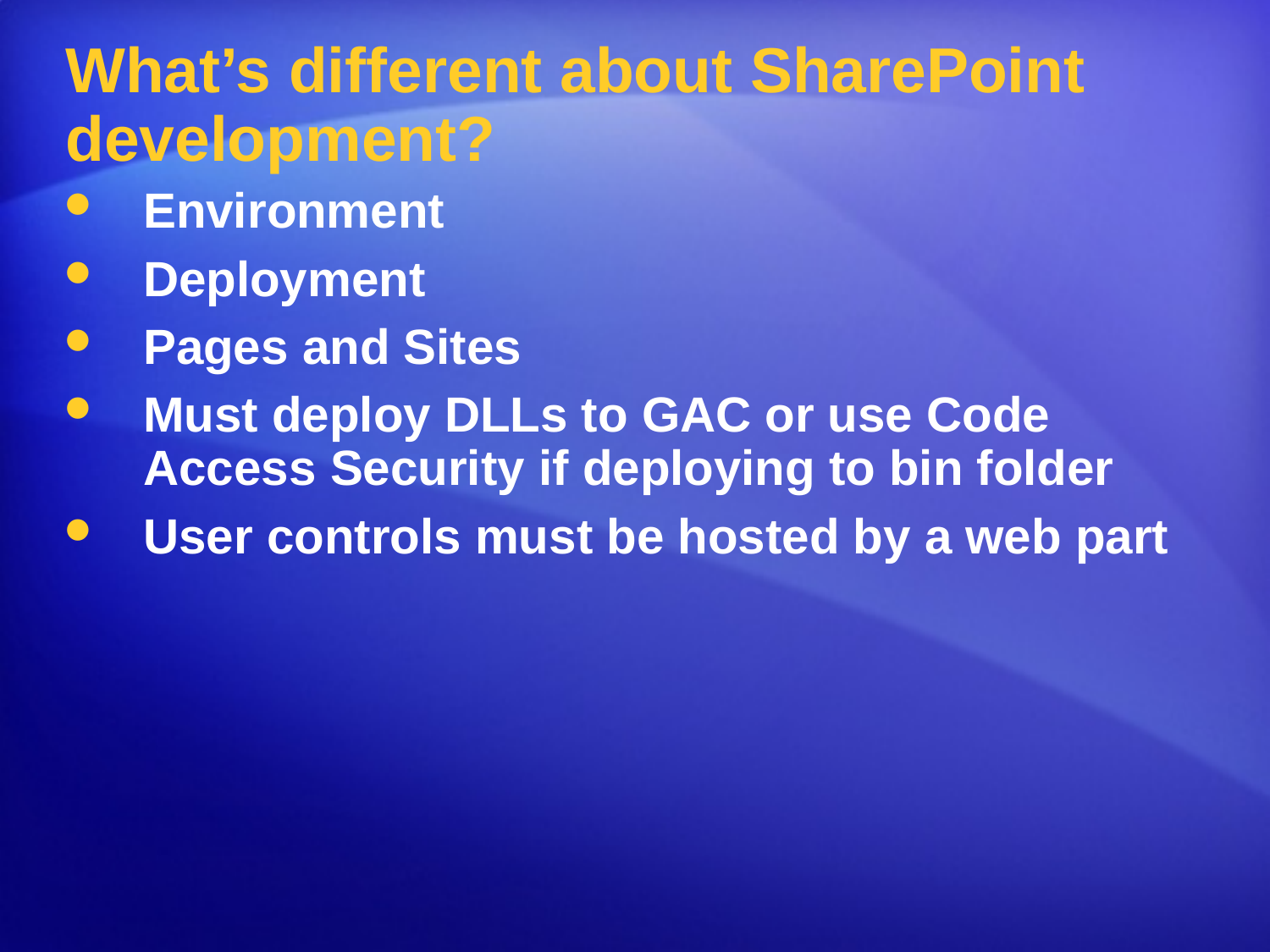

# What’s different about SharePoint development?
Environment
Deployment
Pages and Sites
Must deploy DLLs to GAC or use Code Access Security if deploying to bin folder
User controls must be hosted by a web part